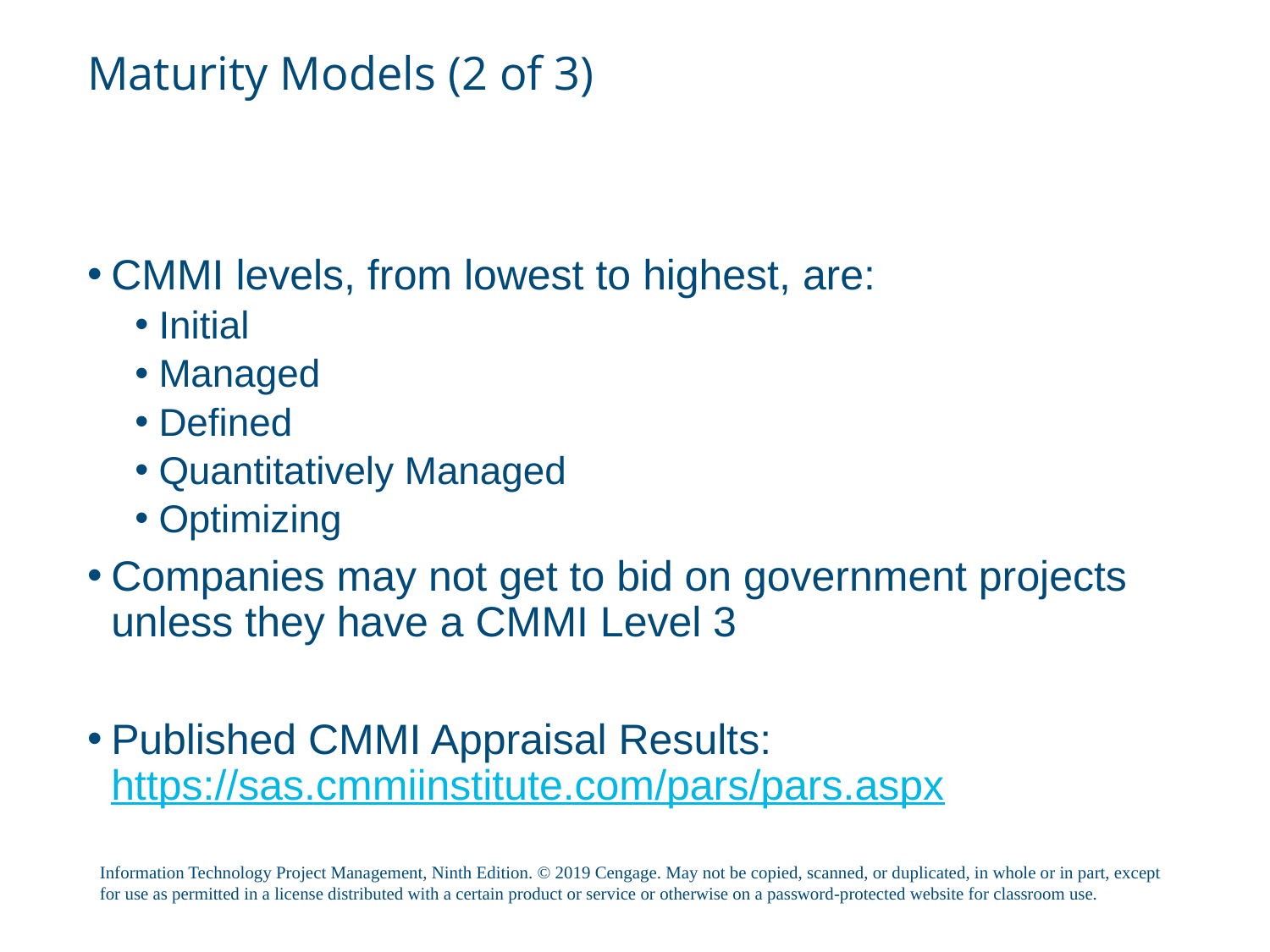

# Maturity Models (2 of 3)
CMMI levels, from lowest to highest, are:
Initial
Managed
Defined
Quantitatively Managed
Optimizing
Companies may not get to bid on government projects unless they have a CMMI Level 3

Published CMMI Appraisal Results: https://sas.cmmiinstitute.com/pars/pars.aspx
Information Technology Project Management, Ninth Edition. © 2019 Cengage. May not be copied, scanned, or duplicated, in whole or in part, except for use as permitted in a license distributed with a certain product or service or otherwise on a password-protected website for classroom use.